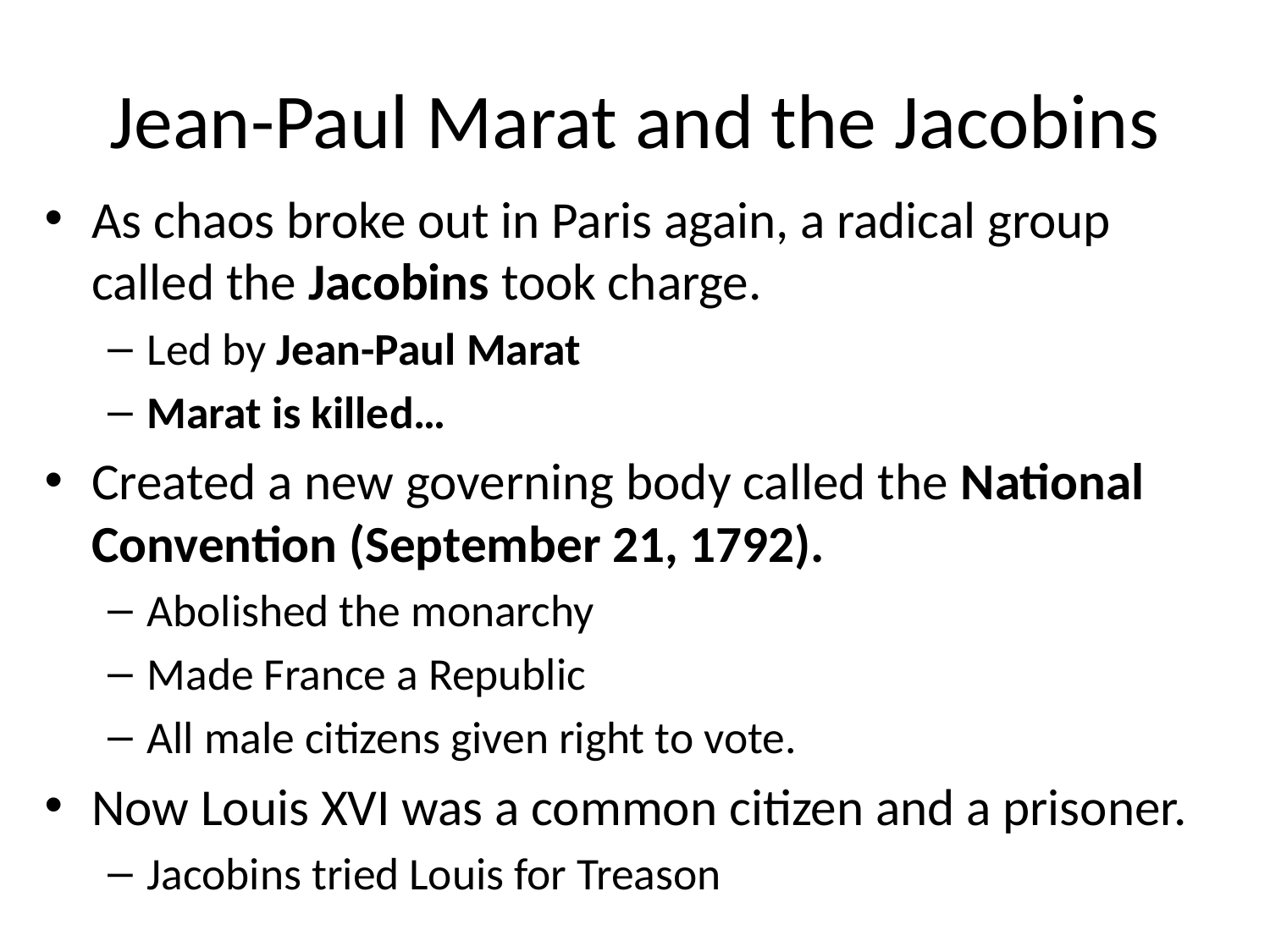

# Jean-Paul Marat and the Jacobins
As chaos broke out in Paris again, a radical group called the Jacobins took charge.
Led by Jean-Paul Marat
Marat is killed…
Created a new governing body called the National Convention (September 21, 1792).
Abolished the monarchy
Made France a Republic
All male citizens given right to vote.
Now Louis XVI was a common citizen and a prisoner.
Jacobins tried Louis for Treason